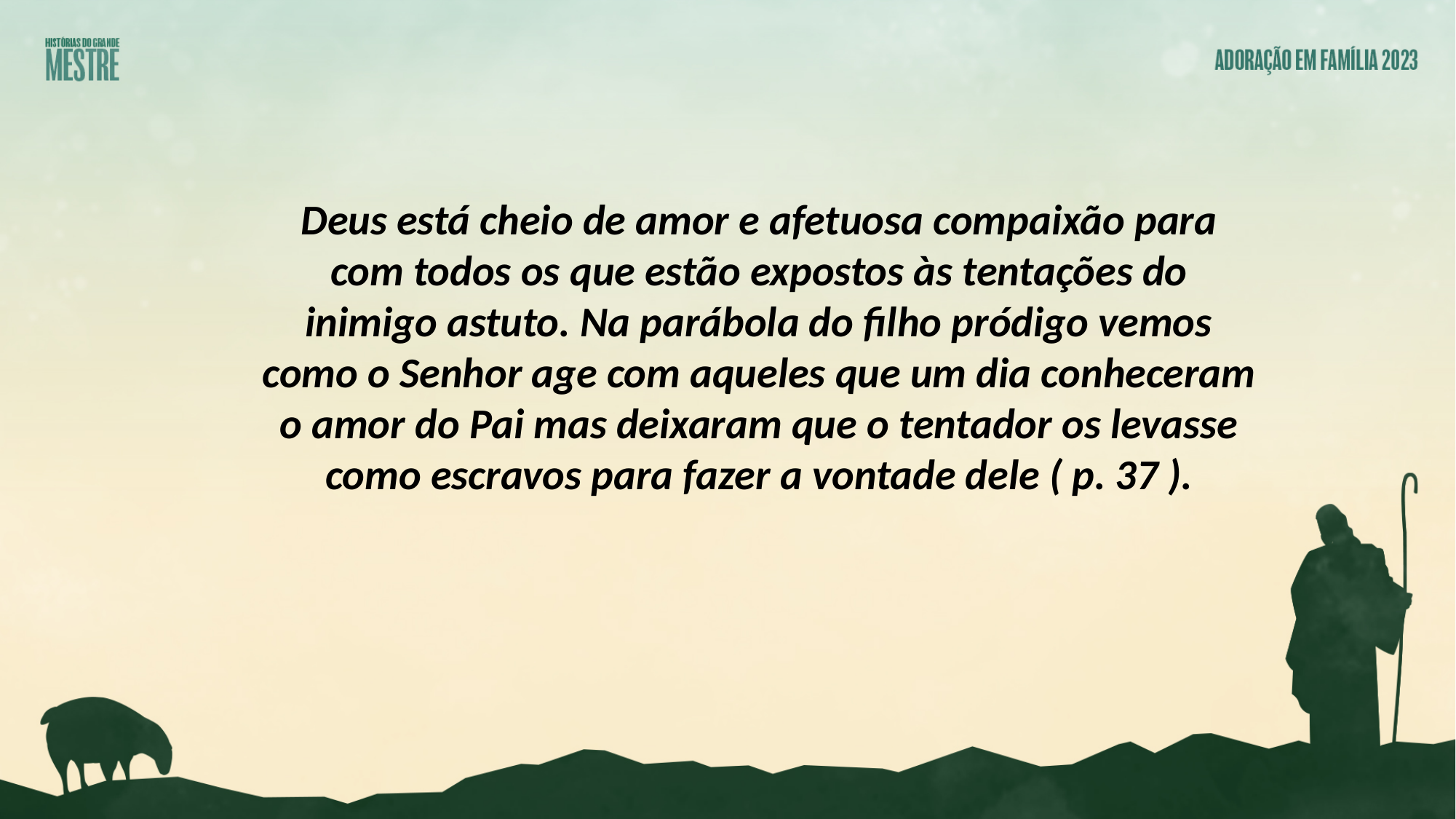

Deus está cheio de amor e afetuosa compaixão para com todos os que estão expostos às tentações do inimigo astuto. Na parábola do filho pródigo vemos como o Senhor age com aqueles que um dia conheceram o amor do Pai mas deixaram que o tentador os levasse como escravos para fazer a vontade dele ( p. 37 ).